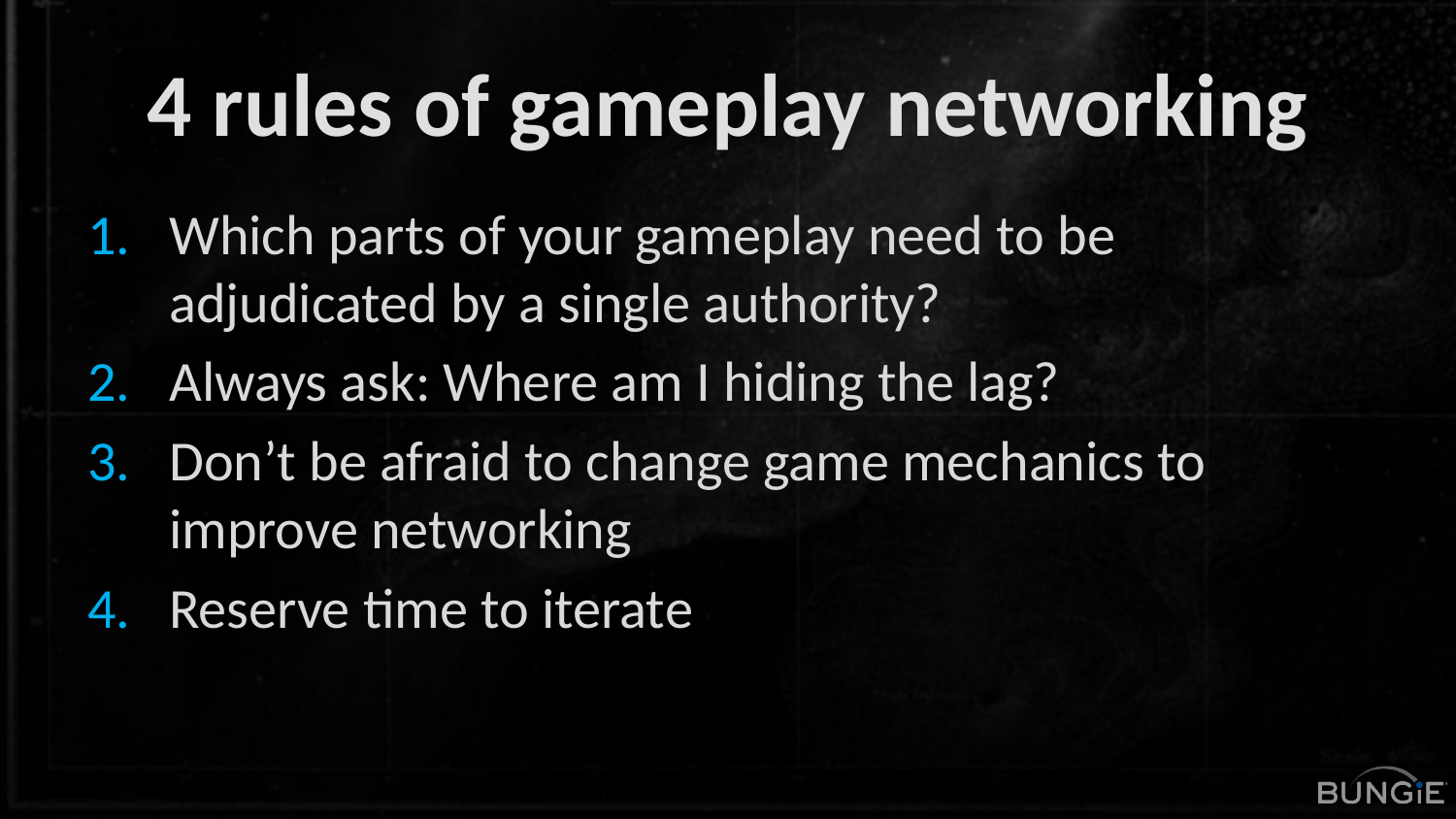

# 4 rules of gameplay networking
Which parts of your gameplay need to be adjudicated by a single authority?
Always ask: Where am I hiding the lag?
Don’t be afraid to change game mechanics to improve networking
Reserve time to iterate